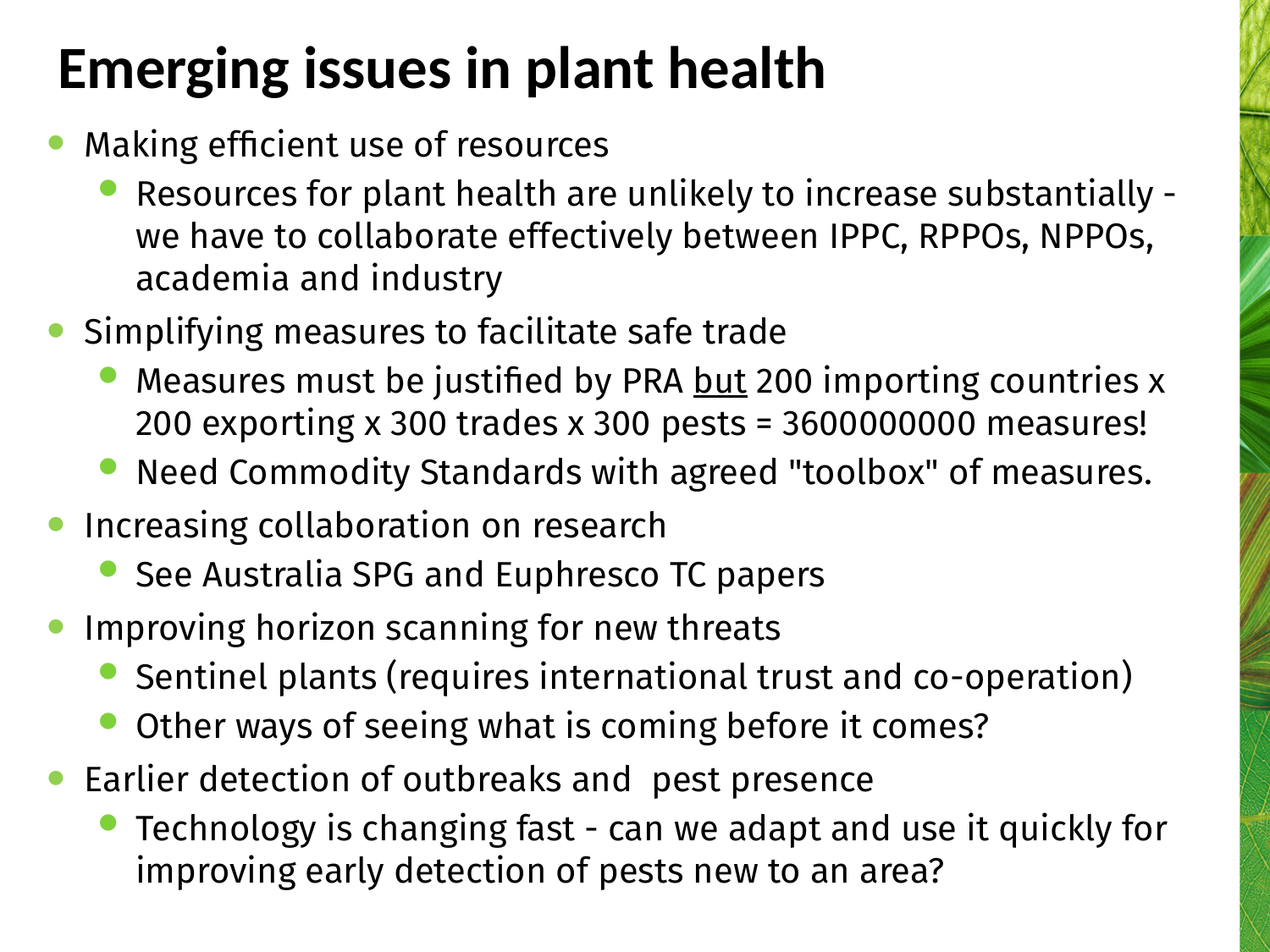

# Emerging issues in plant health
Making efficient use of resources
Resources for plant health are unlikely to increase substantially - we have to collaborate effectively between IPPC, RPPOs, NPPOs, academia and industry
Simplifying measures to facilitate safe trade
Measures must be justified by PRA but 200 importing countries x 200 exporting x 300 trades x 300 pests = 3600000000 measures!
Need Commodity Standards with agreed "toolbox" of measures.
Increasing collaboration on research
See Australia SPG and Euphresco TC papers
Improving horizon scanning for new threats
Sentinel plants (requires international trust and co-operation)
Other ways of seeing what is coming before it comes?
Earlier detection of outbreaks and  pest presence
Technology is changing fast - can we adapt and use it quickly for improving early detection of pests new to an area?